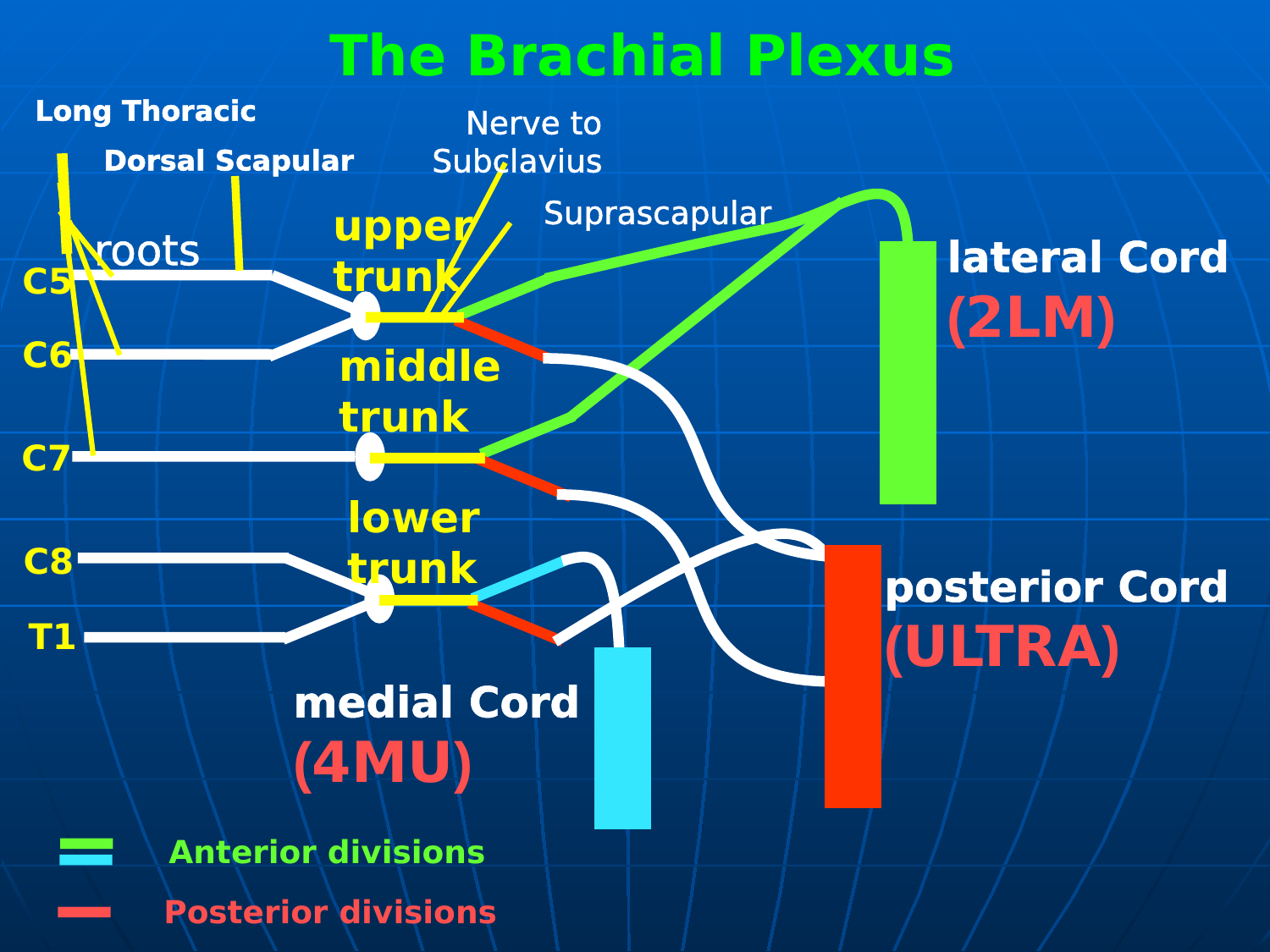

The Brachial Plexus
Long Thoracic
Nerve to Subclavius
Dorsal Scapular

lateral Cord
(2LM)

Suprascapular
upper
trunk

roots

C5

C6
middle
trunk

posterior Cord
(ULTRA)
C7

lower
trunk
C8

medial Cord
(4MU)

T1

Anterior divisions

Posterior divisions